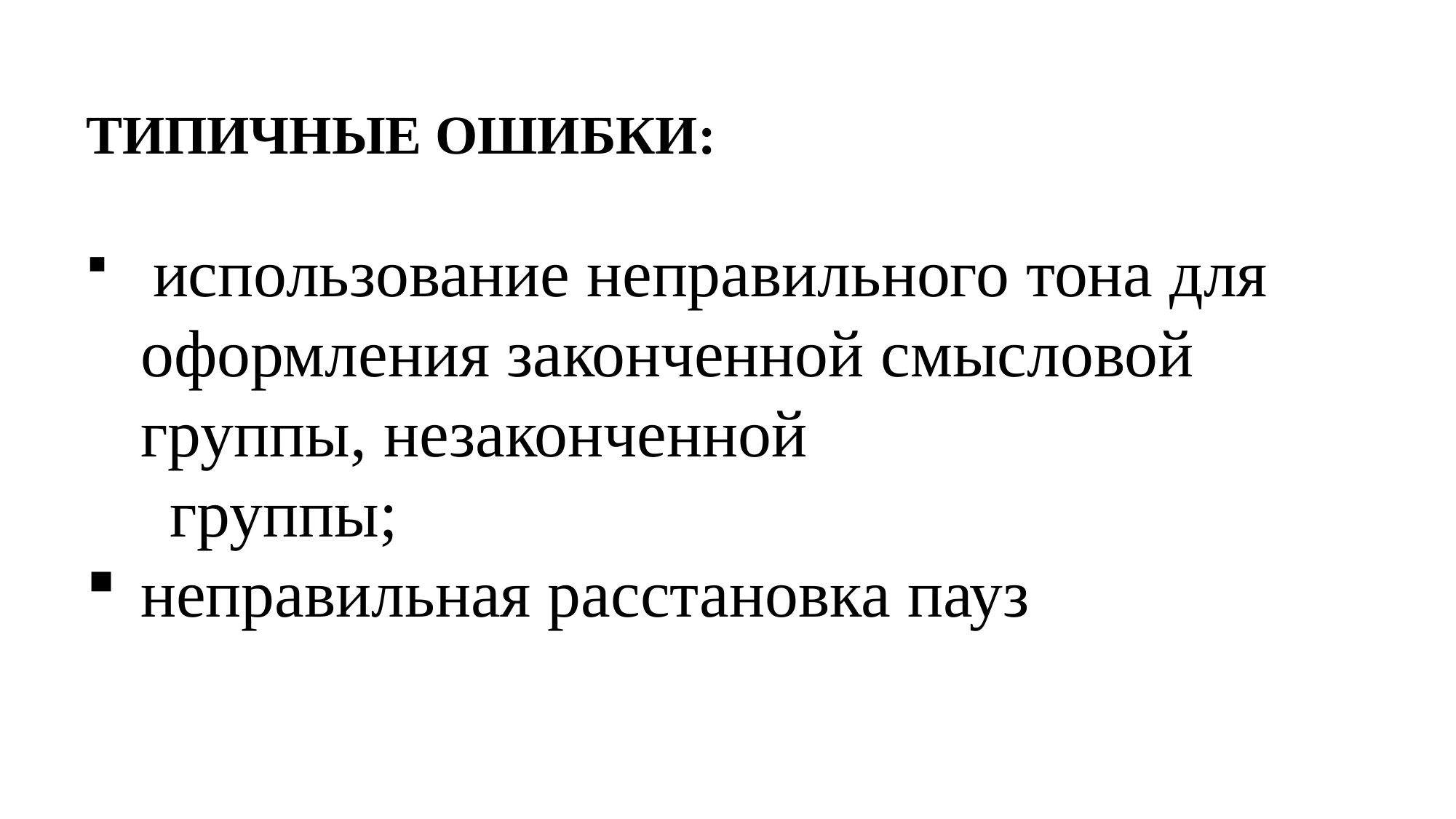

ТИПИЧНЫЕ ОШИБКИ:

 использование неправильного тона для оформления законченной смысловой группы, незаконченной
     группы;
неправильная расстановка пауз